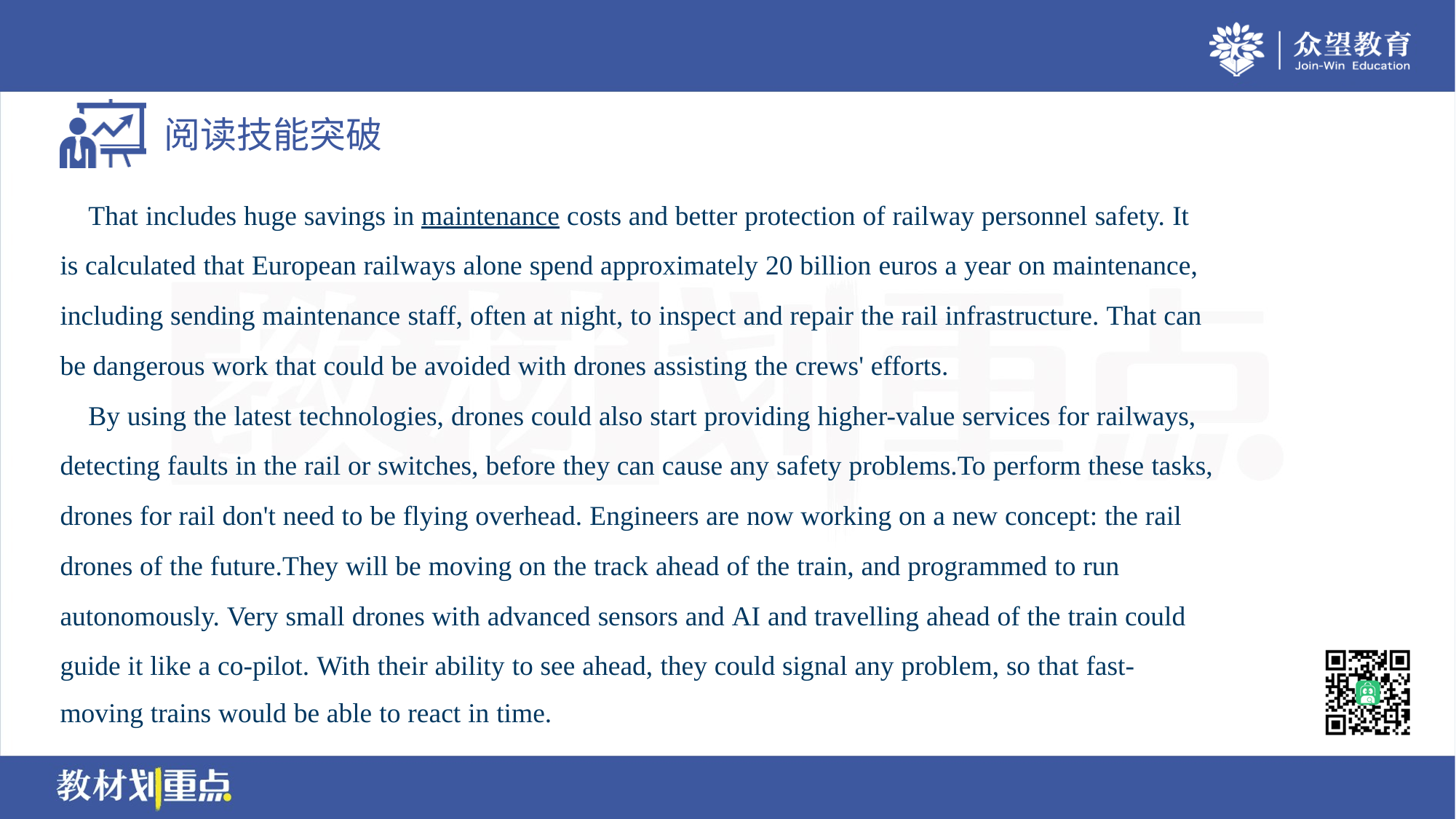

That includes huge savings in maintenance costs and better protection of railway personnel safety. It
is calculated that European railways alone spend approximately 20 billion euros a year on maintenance,
including sending maintenance staff, often at night, to inspect and repair the rail infrastructure. That can
be dangerous work that could be avoided with drones assisting the crews' efforts.
    By using the latest technologies, drones could also start providing higher-value services for railways,
detecting faults in the rail or switches, before they can cause any safety problems.To perform these tasks,
drones for rail don't need to be flying overhead. Engineers are now working on a new concept: the rail
drones of the future.They will be moving on the track ahead of the train, and programmed to run
autonomously. Very small drones with advanced sensors and AI and travelling ahead of the train could
guide it like a co-pilot. With their ability to see ahead, they could signal any problem, so that fast-
moving trains would be able to react in time.